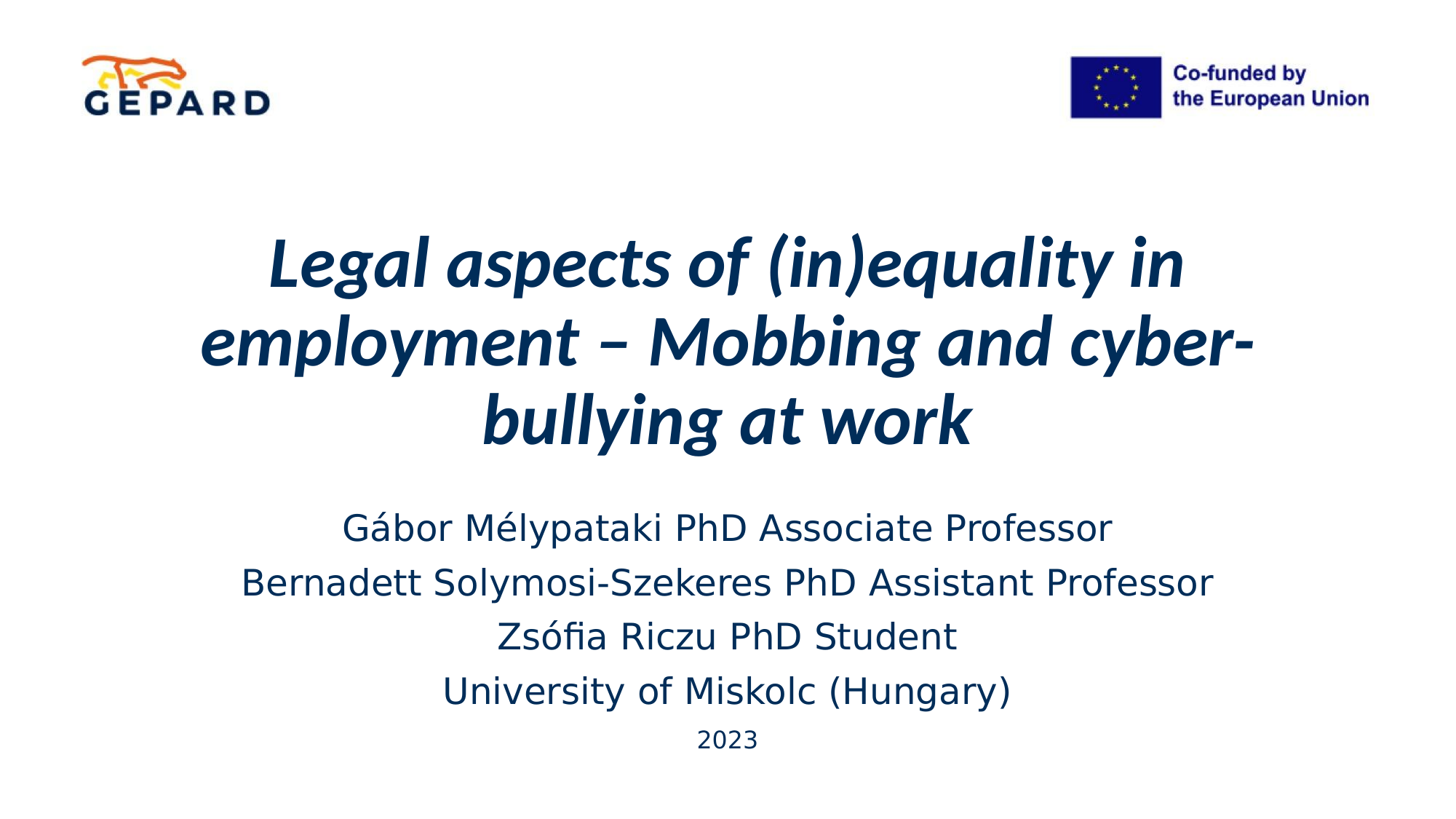

# Legal aspects of (in)equality in employment – Mobbing and cyber-bullying at work
Gábor Mélypataki PhD Associate Professor
Bernadett Solymosi-Szekeres PhD Assistant Professor
Zsófia Riczu PhD Student
University of Miskolc (Hungary)
2023